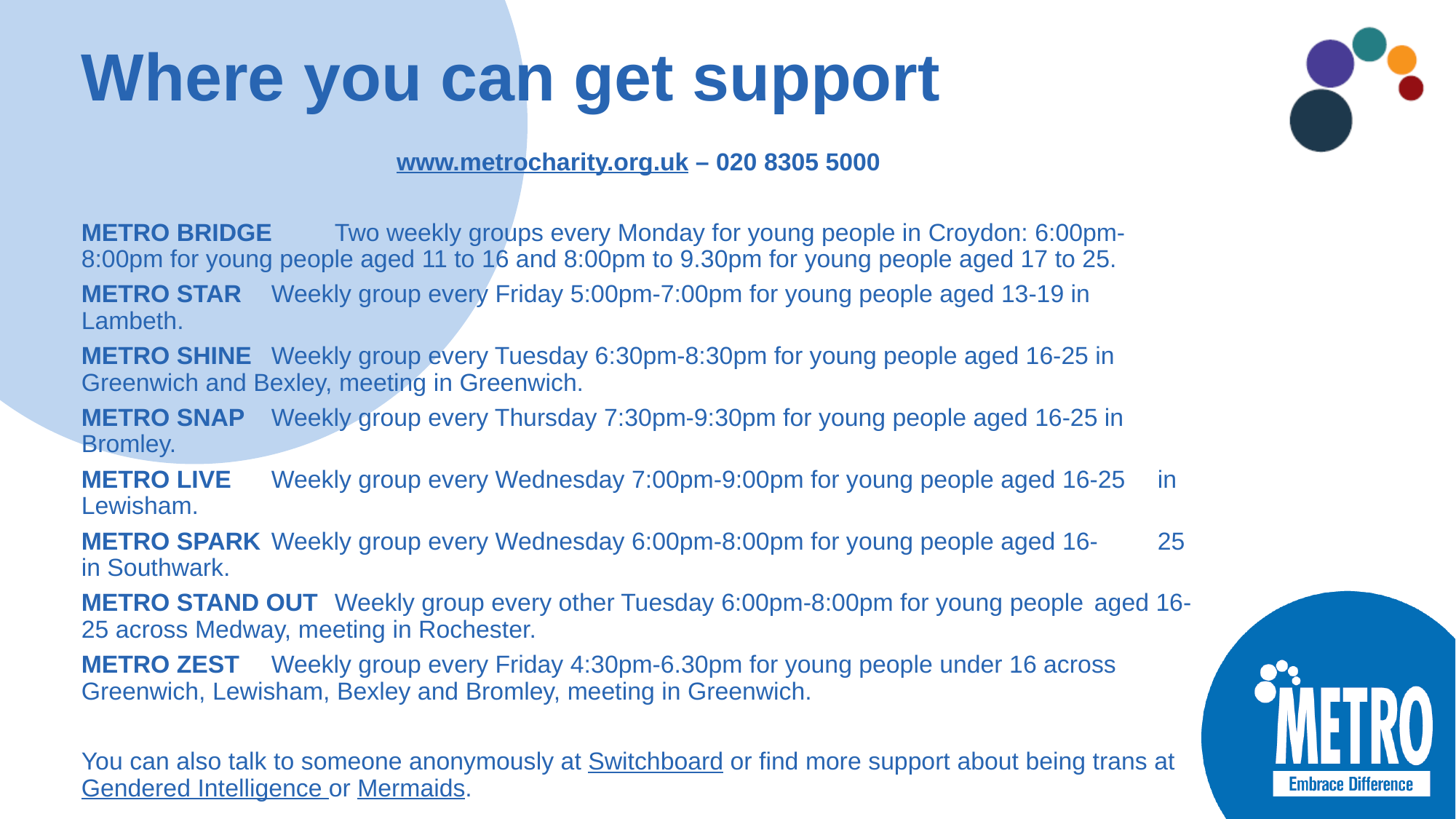

# Where you can get support
www.metrocharity.org.uk – 020 8305 5000

METRO BRIDGE	Two weekly groups every Monday for young people in Croydon: 6:00pm-8:00pm for young people aged 11 to 16 and 8:00pm to 9.30pm for young people aged 17 to 25.
METRO STAR	Weekly group every Friday 5:00pm-7:00pm for young people aged 13-19 in 			Lambeth.
METRO SHINE	Weekly group every Tuesday 6:30pm-8:30pm for young people aged 16-25 in 		Greenwich and Bexley, meeting in Greenwich.
METRO SNAP	Weekly group every Thursday 7:30pm-9:30pm for young people aged 16-25 in 		Bromley.
METRO LIVE	Weekly group every Wednesday 7:00pm-9:00pm for young people aged 16-25 		in Lewisham.
METRO SPARK	Weekly group every Wednesday 6:00pm-8:00pm for young people aged 16-			25 in Southwark.
METRO STAND OUT	Weekly group every other Tuesday 6:00pm-8:00pm for young people 			aged 16-25 across Medway, meeting in Rochester.
METRO ZEST	Weekly group every Friday 4:30pm-6.30pm for young people under 16 across 		Greenwich, Lewisham, Bexley and Bromley, meeting in Greenwich.

You can also talk to someone anonymously at Switchboard or find more support about being trans at Gendered Intelligence or Mermaids.